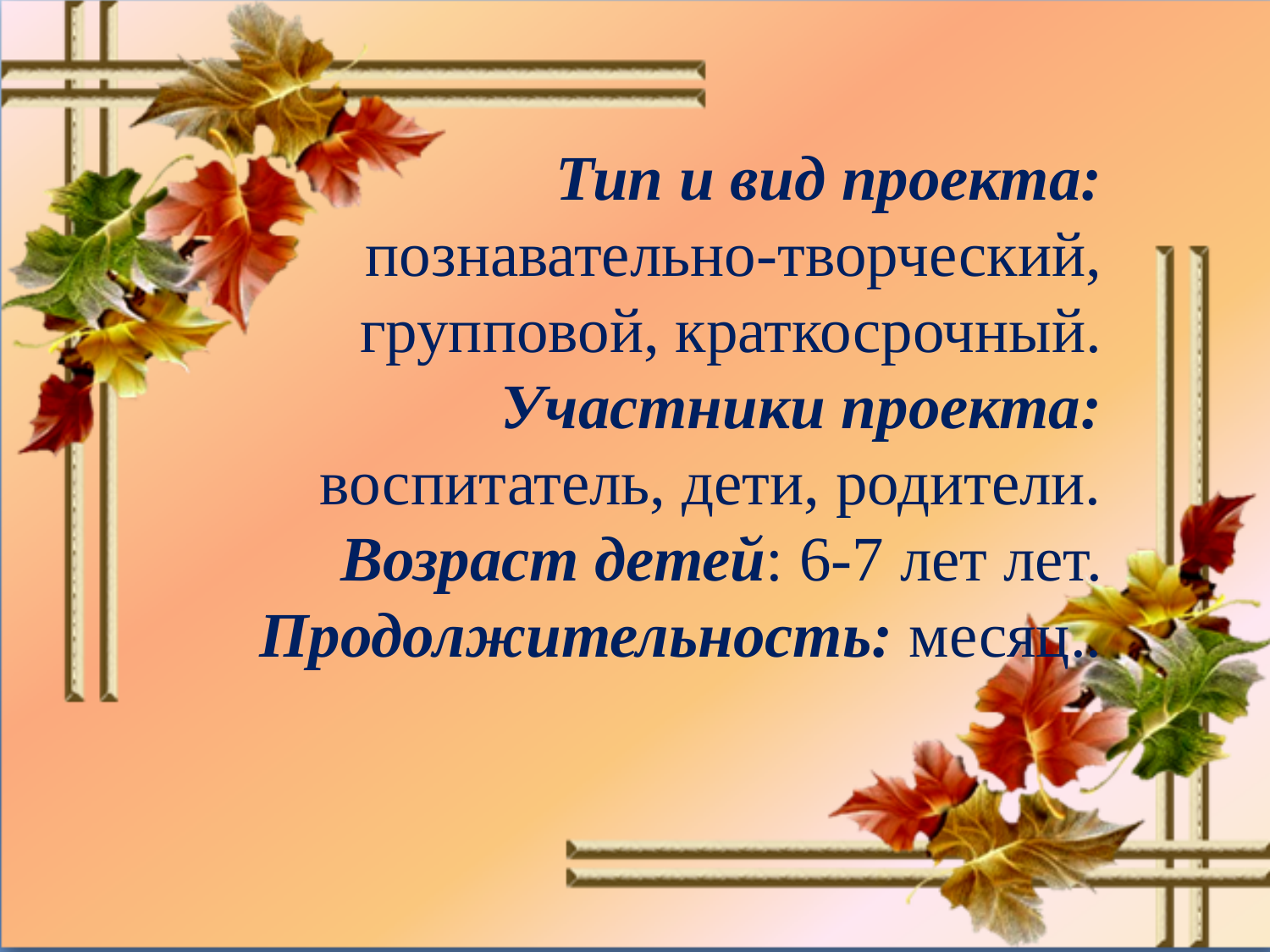

Тип и вид проекта: познавательно-творческий, групповой, краткосрочный.
Участники проекта: воспитатель, дети, родители.
Возраст детей: 6-7 лет лет.
Продолжительность: месяц..